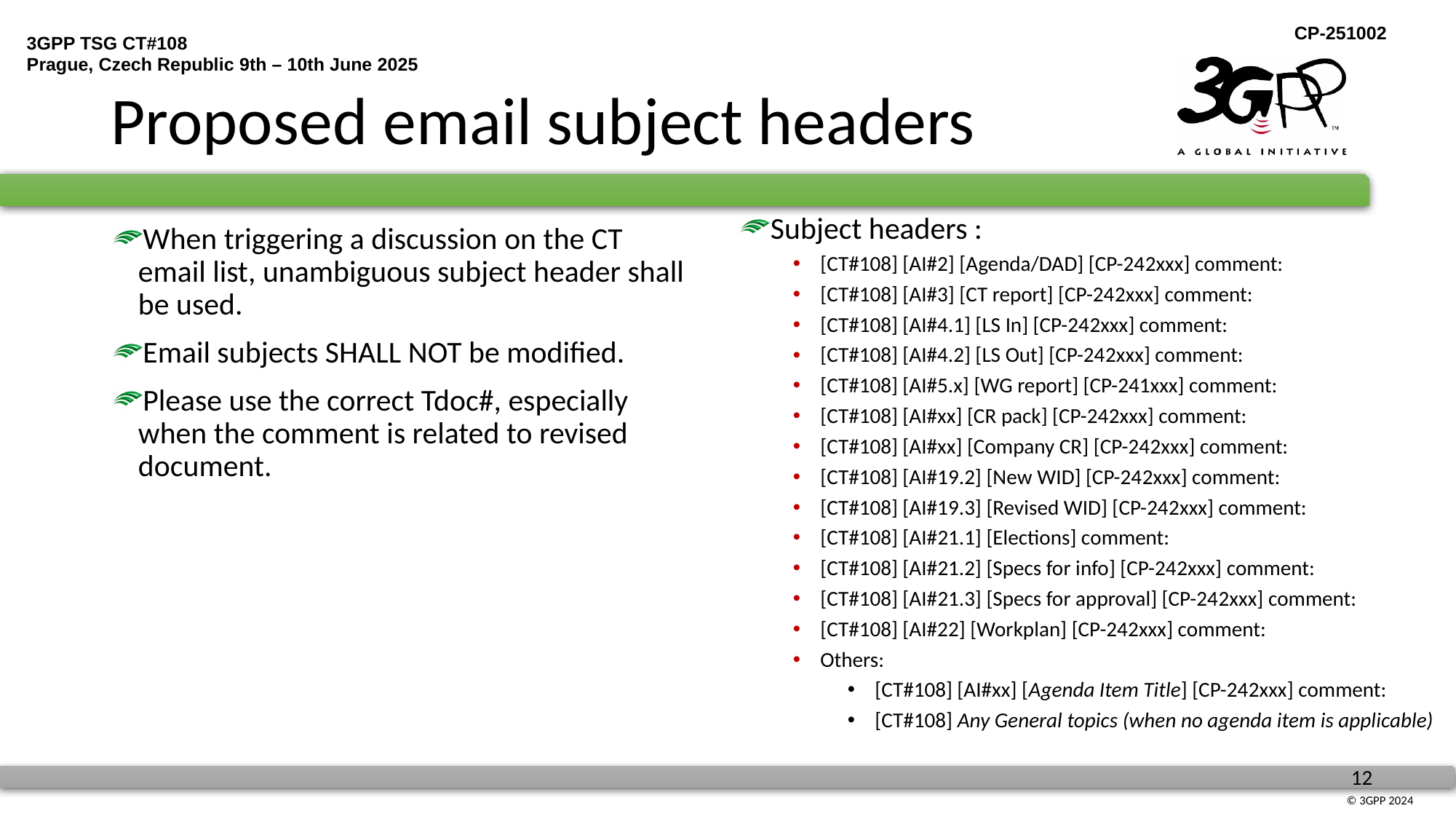

# Proposed email subject headers
Subject headers :
[CT#108] [AI#2] [Agenda/DAD] [CP-242xxx] comment:
[CT#108] [AI#3] [CT report] [CP-242xxx] comment:
[CT#108] [AI#4.1] [LS In] [CP-242xxx] comment:
[CT#108] [AI#4.2] [LS Out] [CP-242xxx] comment:
[CT#108] [AI#5.x] [WG report] [CP-241xxx] comment:
[CT#108] [AI#xx] [CR pack] [CP-242xxx] comment:
[CT#108] [AI#xx] [Company CR] [CP-242xxx] comment:
[CT#108] [AI#19.2] [New WID] [CP-242xxx] comment:
[CT#108] [AI#19.3] [Revised WID] [CP-242xxx] comment:
[CT#108] [AI#21.1] [Elections] comment:
[CT#108] [AI#21.2] [Specs for info] [CP-242xxx] comment:
[CT#108] [AI#21.3] [Specs for approval] [CP-242xxx] comment:
[CT#108] [AI#22] [Workplan] [CP-242xxx] comment:
Others:
[CT#108] [AI#xx] [Agenda Item Title] [CP-242xxx] comment:
[CT#108] Any General topics (when no agenda item is applicable)

When triggering a discussion on the CT email list, unambiguous subject header shall be used.
Email subjects SHALL NOT be modified.
Please use the correct Tdoc#, especially when the comment is related to revised document.